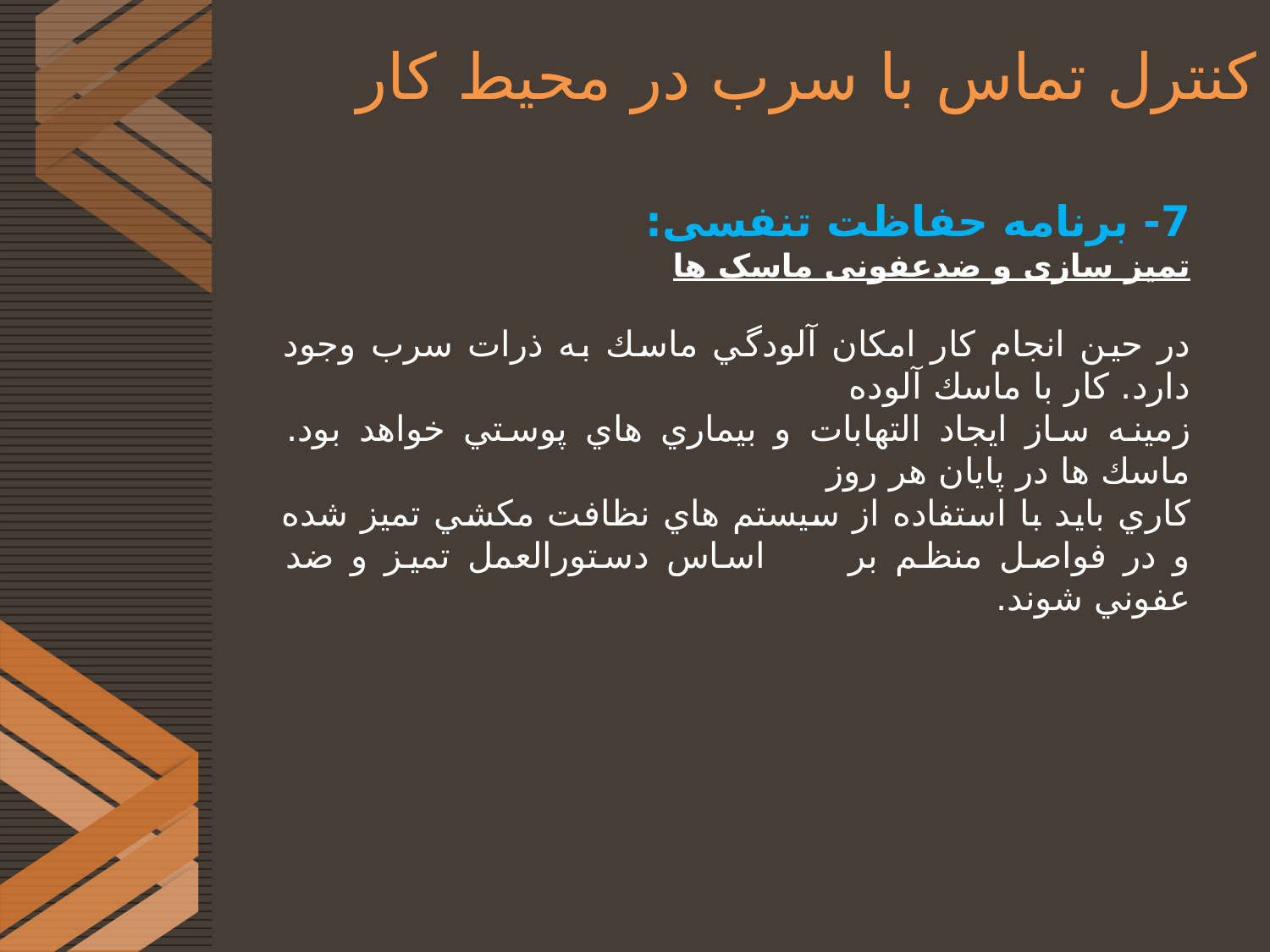

# کنترل تماس با سرب در محیط کار
7- برنامه حفاظت تنفسی:
تمیز سازی و ضدعفونی ماسک ها

در حين انجام كار امکان آلودگي ماسك به ذرات سرب وجود دارد. كار با ماسك آلوده
زمينه ساز ايجاد التهابات و بيماري هاي پوستي خواهد بود. ماسك ها در پايان هر روز
كاري بايد با استفاده از سيستم هاي نظافت مکشي تميز شده و در فواصل منظم بر     اساس دستورالعمل تميز و ضد عفوني شوند.